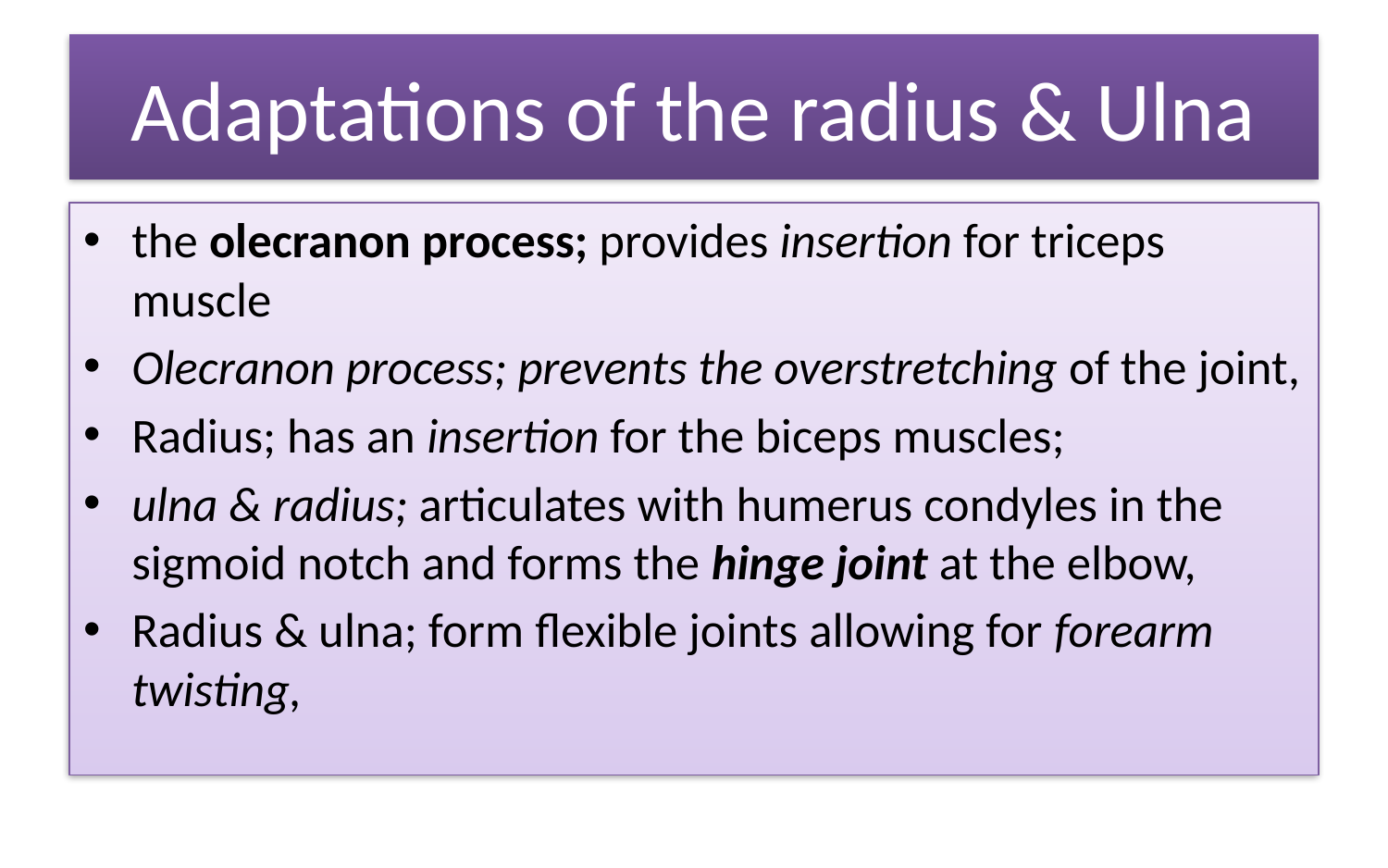

# Adaptations of the radius & Ulna
the olecranon process; provides insertion for triceps muscle
Olecranon process; prevents the overstretching of the joint,
Radius; has an insertion for the biceps muscles;
ulna & radius; articulates with humerus condyles in the sigmoid notch and forms the hinge joint at the elbow,
Radius & ulna; form flexible joints allowing for forearm twisting,